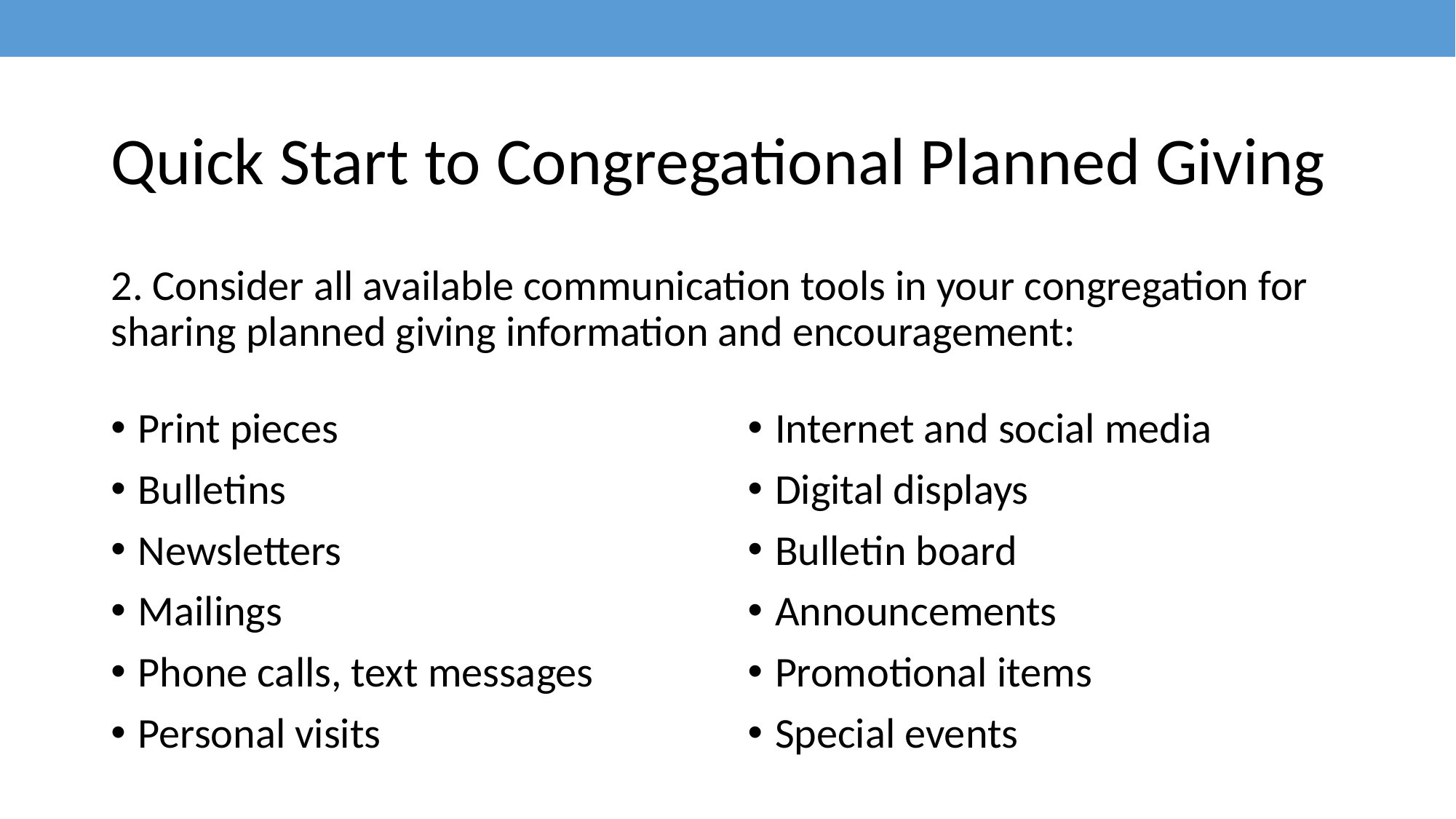

# Quick Start to Congregational Planned Giving
2. Consider all available communication tools in your congregation for sharing planned giving information and encouragement:
Print pieces
Bulletins
Newsletters
Mailings
Phone calls, text messages
Personal visits
Internet and social media
Digital displays
Bulletin board
Announcements
Promotional items
Special events